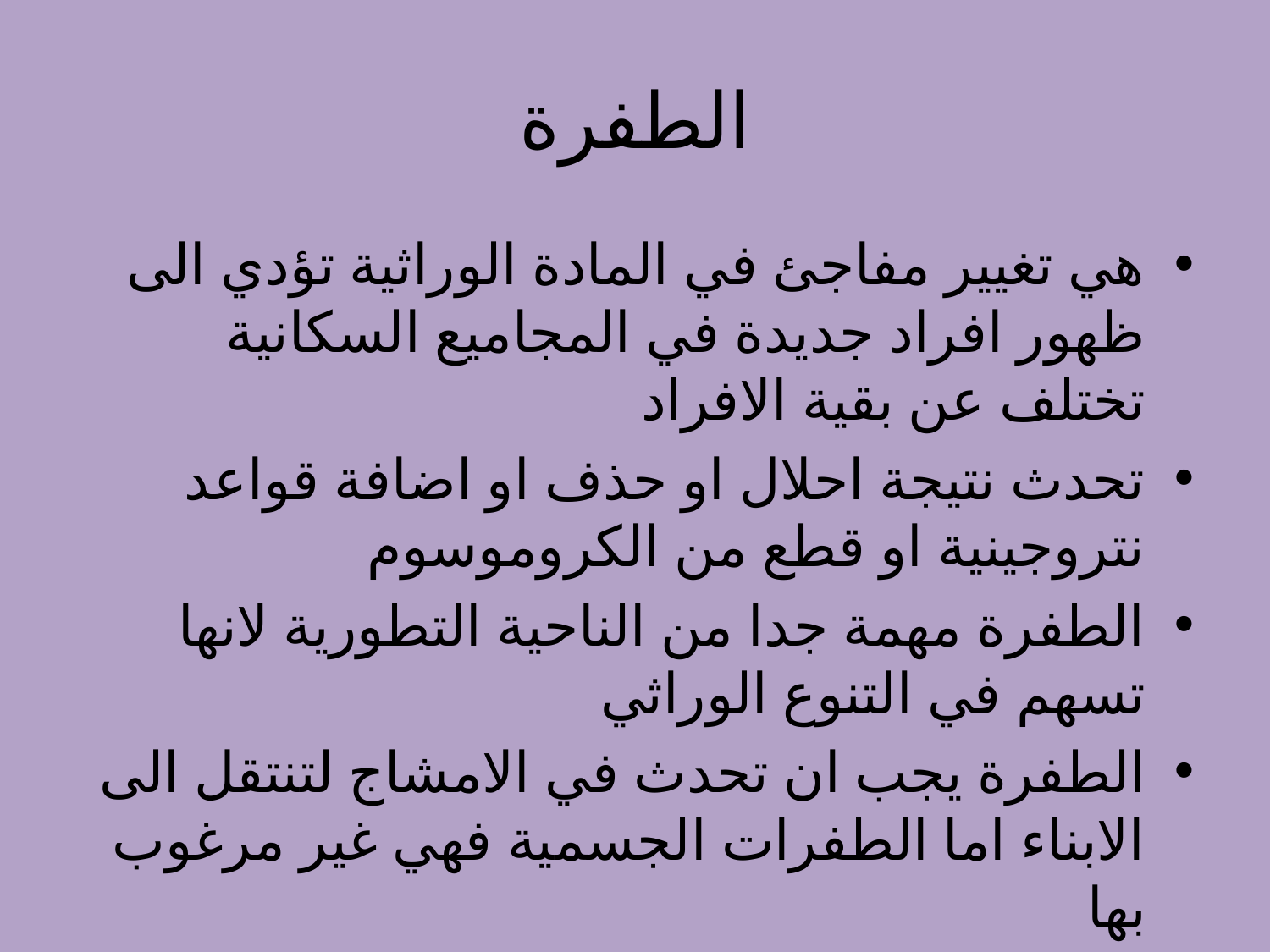

# الطفرة
هي تغيير مفاجئ في المادة الوراثية تؤدي الى ظهور افراد جديدة في المجاميع السكانية تختلف عن بقية الافراد
تحدث نتيجة احلال او حذف او اضافة قواعد نتروجينية او قطع من الكروموسوم
الطفرة مهمة جدا من الناحية التطورية لانها تسهم في التنوع الوراثي
الطفرة يجب ان تحدث في الامشاج لتنتقل الى الابناء اما الطفرات الجسمية فهي غير مرغوب بها